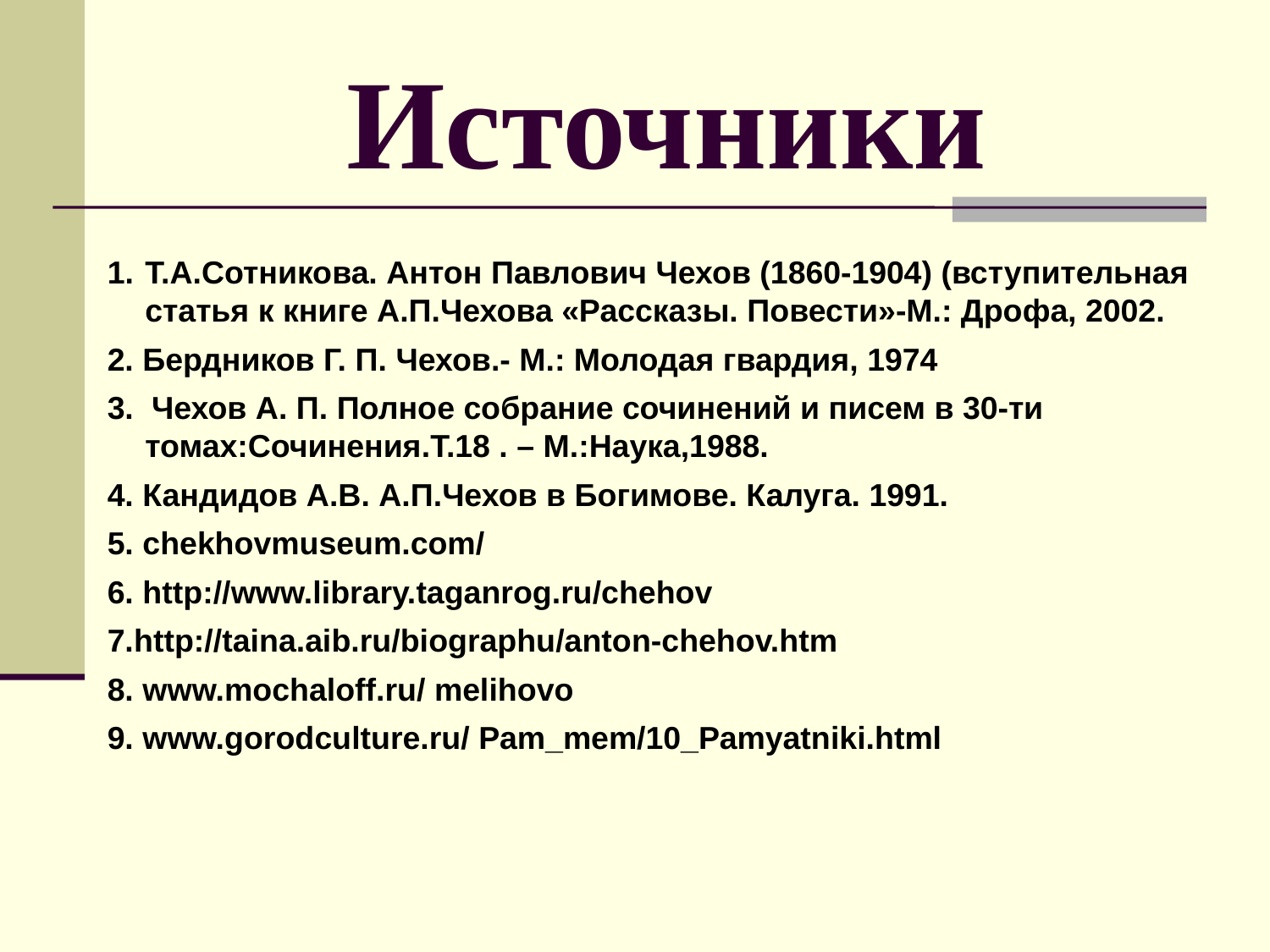

# Источники
Т.А.Сотникова. Антон Павлович Чехов (1860-1904) (вступительная статья к книге А.П.Чехова «Рассказы. Повести»-М.: Дрофа, 2002.
2. Бердников Г. П. Чехов.- М.: Молодая гвардия, 1974
3.  Чехов А. П. Полное собрание сочинений и писем в 30-ти томах:Сочинения.Т.18 . – М.:Наука,1988.
4. Кандидов А.В. А.П.Чехов в Богимове. Калуга. 1991.
5. chekhovmuseum.com/
6. http://www.library.taganrog.ru/chehov
7.http://taina.aib.ru/biographu/anton-chehov.htm
8. www.mochaloff.ru/ melihovo
9. www.gorodculture.ru/ Pam_mem/10_Pamyatniki.html